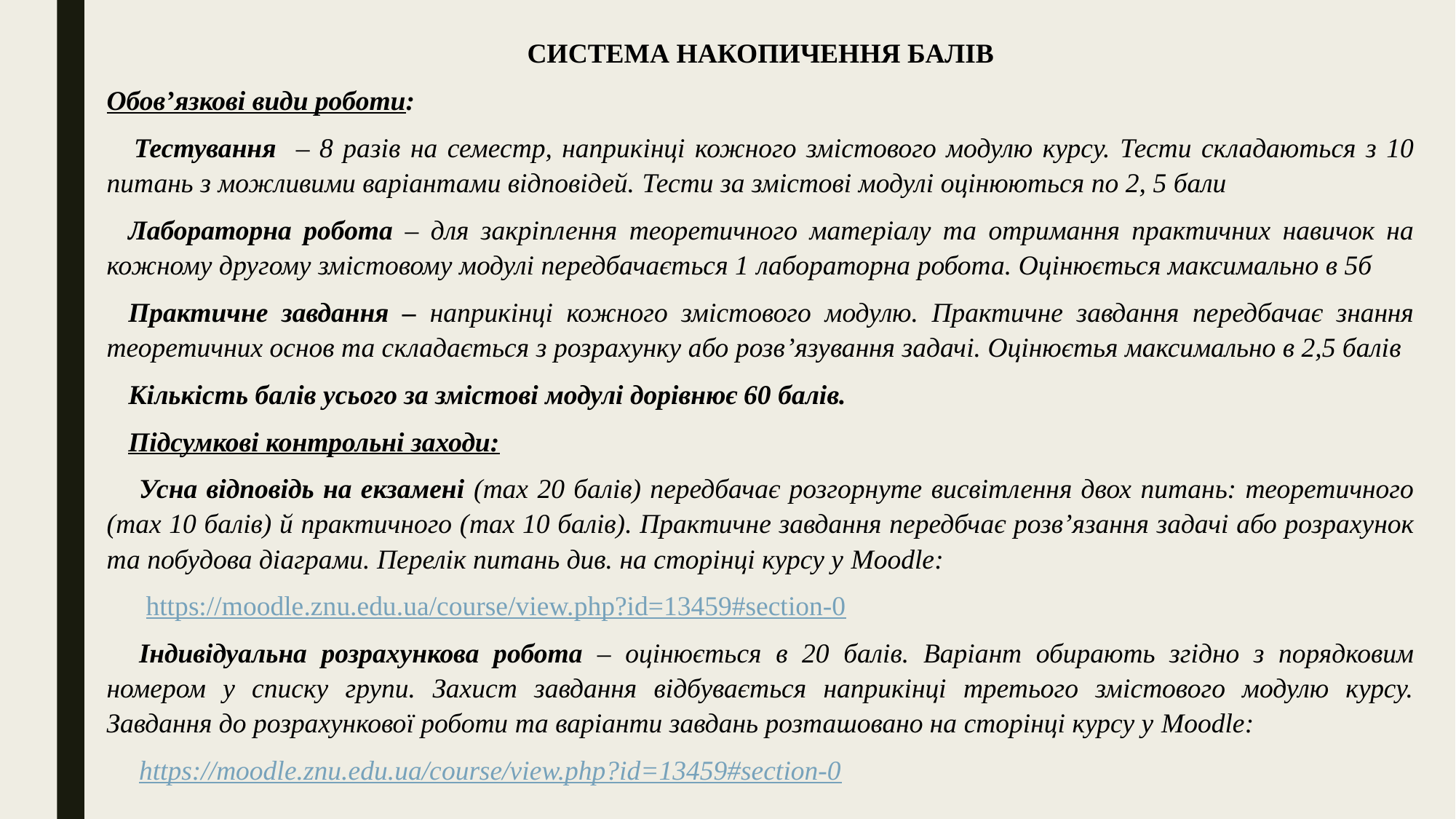

СИСТЕМА НАКОПИЧЕННЯ БАЛІВ
Обов’язкові види роботи:
Тестування  – 8 разів на семестр, наприкінці кожного змістового модулю курсу. Тести складаються з 10 питань з можливими варіантами відповідей. Тести за змістові модулі оцінюються по 2, 5 бали
Лабораторна робота – для закріплення теоретичного матеріалу та отримання практичних навичок на кожному другому змістовому модулі передбачається 1 лабораторна робота. Оцінюється максимально в 5б
Практичне завдання – наприкінці кожного змістового модулю. Практичне завдання передбачає знання теоретичних основ та складається з розрахунку або розв’язування задачі. Оцінюєтья максимально в 2,5 балів
Кількість балів усього за змістові модулі дорівнює 60 балів.
Підсумкові контрольні заходи:
Усна відповідь на екзамені (max 20 балів) передбачає розгорнуте висвітлення двох питань: теоретичного (max 10 балів) й практичного (max 10 балів). Практичне завдання передбчає розв’язання задачі або розрахунок та побудова діаграми. Перелік питань див. на сторінці курсу у Moodle:
 https://moodle.znu.edu.ua/course/view.php?id=13459#section-0
Індивідуальна розрахункова робота – оцінюється в 20 балів. Варіант обирають згідно з порядковим номером у списку групи. Захист завдання відбувається наприкінці третього змістового модулю курсу. Завдання до розрахункової роботи та варіанти завдань розташовано на сторінці курсу у Moodle:
https://moodle.znu.edu.ua/course/view.php?id=13459#section-0